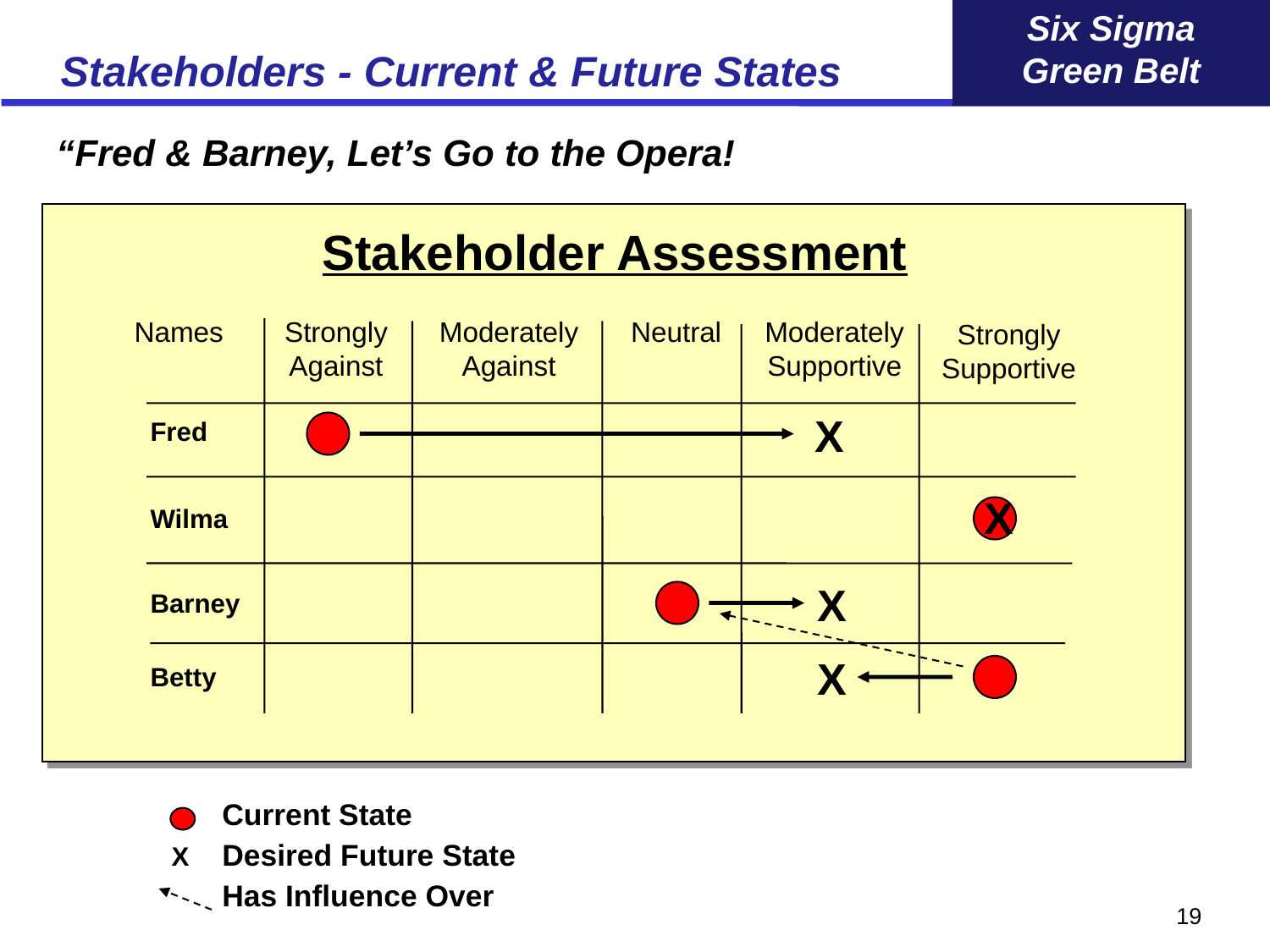

# Stakeholders - Current & Future States
“Fred & Barney, Let’s Go to the Opera!

Stakeholder Assessment

Names
Strongly
Against
Moderately
Against
Neutral
Moderately
Supportive
Strongly
Supportive

X
Fred

X
Wilma

X
Barney

X
Betty

Current State
Desired Future State
Has Influence Over

X